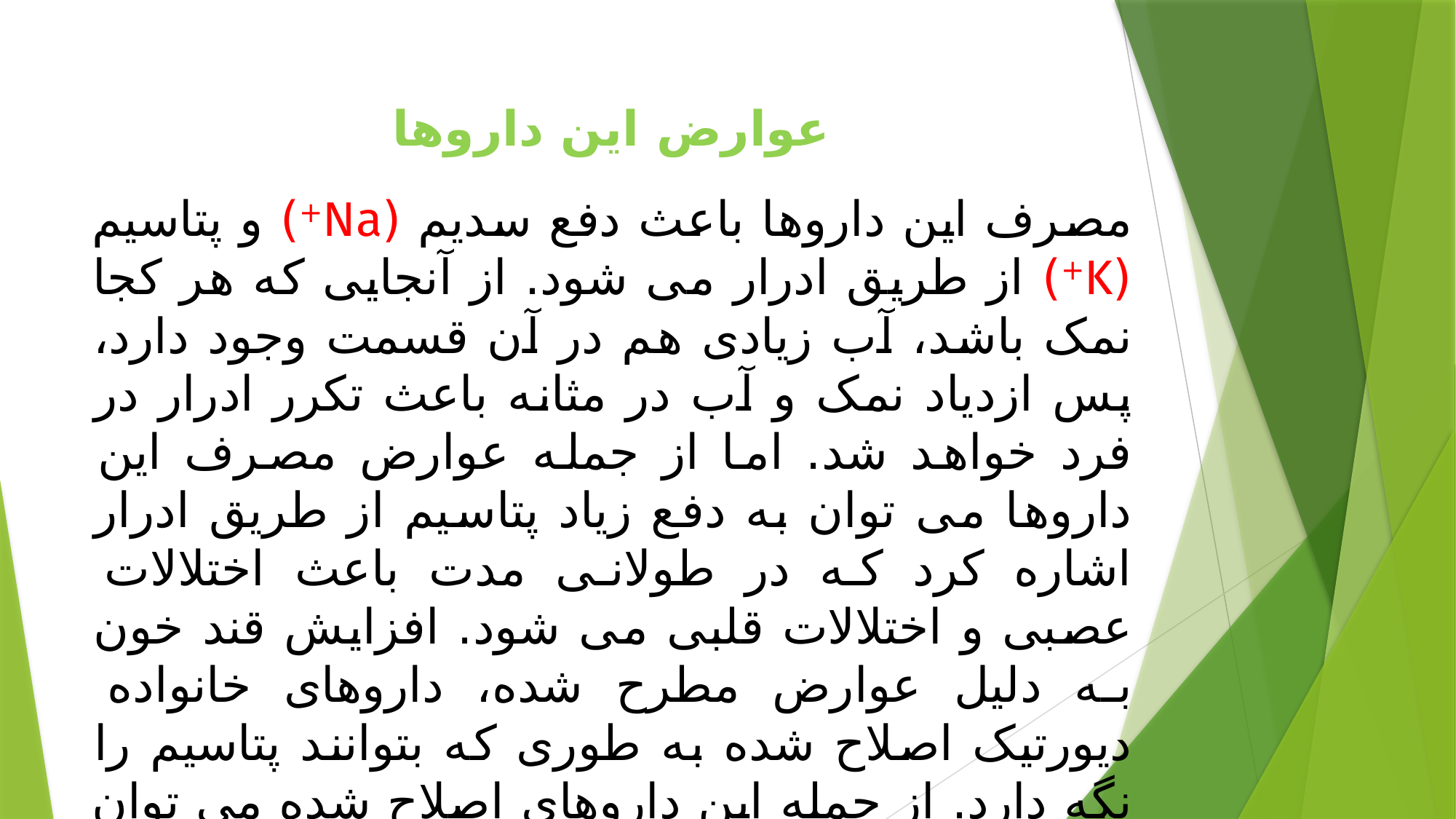

عوارض این داروها

مصرف این داروها باعث دفع سدیم (Na+) و پتاسیم (K+) از طریق ادرار می شود. از آنجایی که هر کجا نمک باشد، آب زیادی هم در آن قسمت وجود دارد، پس ازدیاد نمک و آب در مثانه باعث تکرر ادرار در فرد خواهد شد. اما از جمله عوارض مصرف این داروها می توان به دفع زیاد پتاسیم از طریق ادرار اشاره کرد که در طولانی مدت باعث اختلالات عصبی و اختلالات قلبی می شود. افزایش قند خون به دلیل عوارض مطرح شده، داروهای خانواده دیورتیک اصلاح شده به طوری که بتوانند پتاسیم را نگه دارد. از جمله این داروهای اصلاح شده می توان به موارد زیر اشاره کرد: